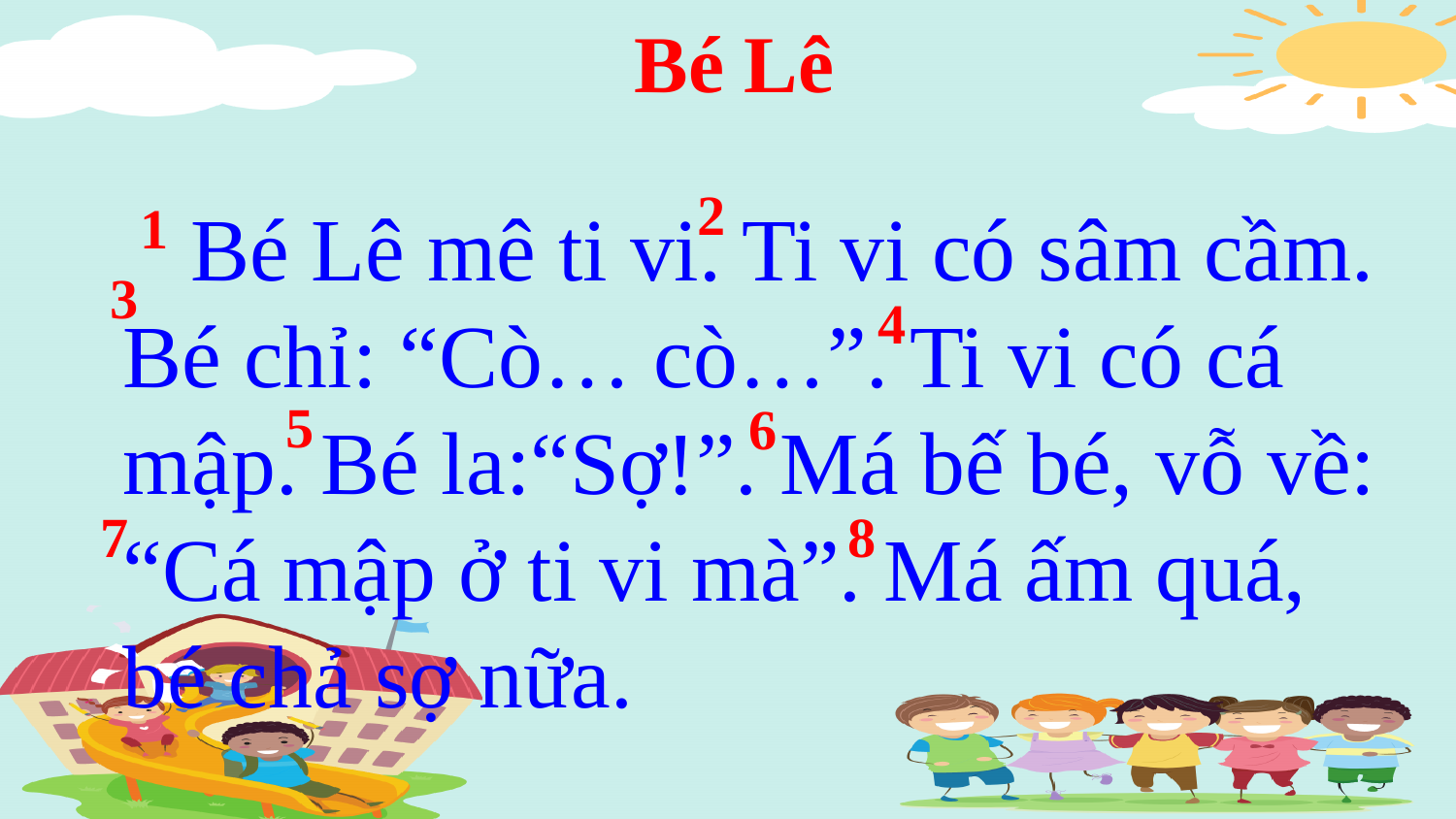

Bé Lê
2
   Bé Lê mê ti vi. Ti vi có sâm cầm. Bé chỉ: “Cò… cò…”. Ti vi có cá mập. Bé la:“Sợ!”. Má bế bé, vỗ về: “Cá mập ở ti vi mà”. Má ấm quá,
bé chả sợ nữa.
1
3
4
5
6
7
8